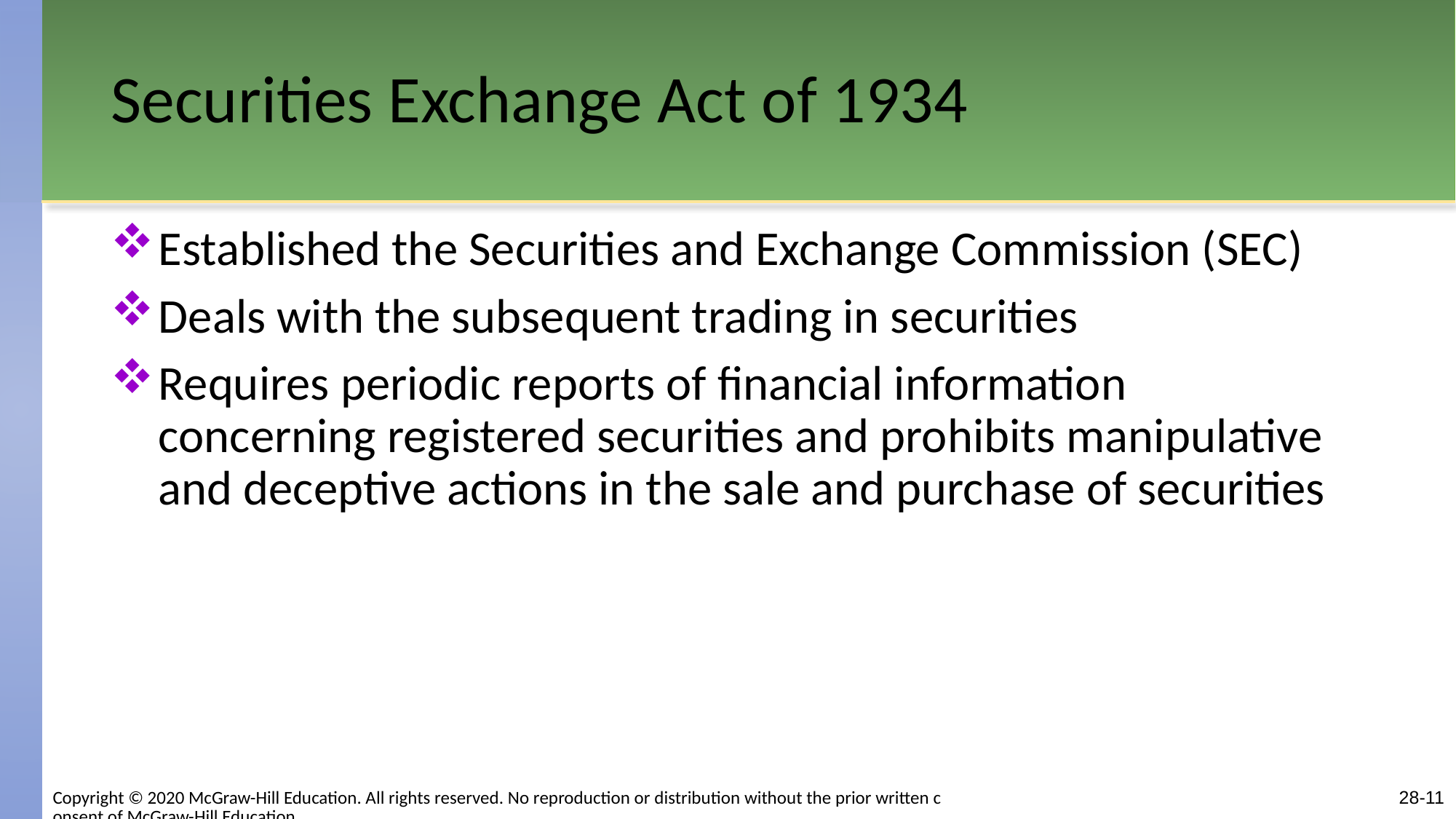

# Securities Exchange Act of 1934
Established the Securities and Exchange Commission (SEC)
Deals with the subsequent trading in securities
Requires periodic reports of financial information concerning registered securities and prohibits manipulative and deceptive actions in the sale and purchase of securities

Copyright © 2020 McGraw-Hill Education. All rights reserved. No reproduction or distribution without the prior written consent of McGraw-Hill Education.
28-11